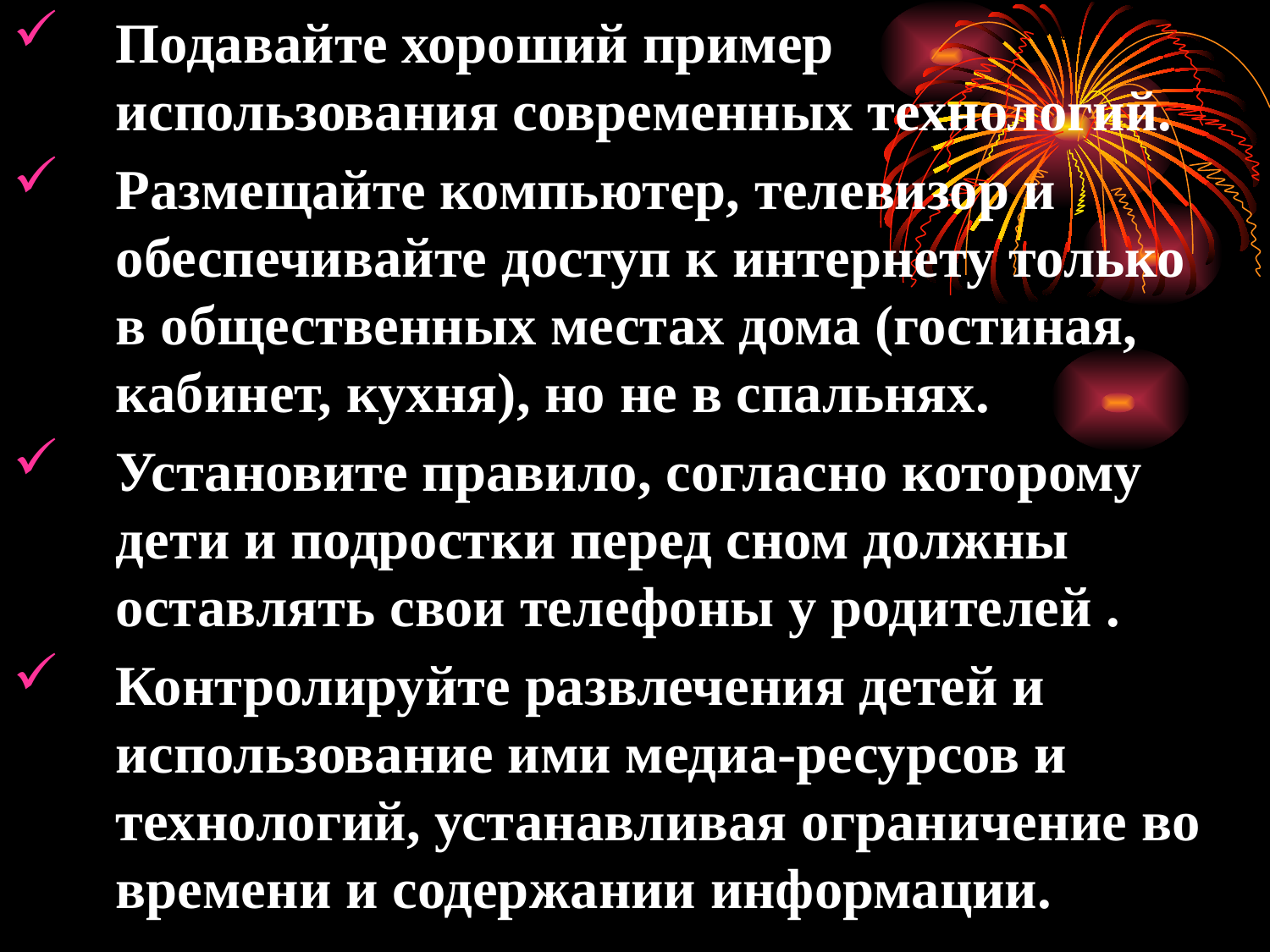

Подавайте хороший пример использования современных технологий.
Размещайте компьютер, телевизор и обеспечивайте доступ к интернету только в общественных местах дома (гостиная, кабинет, кухня), но не в спальнях.
Установите правило, согласно которому дети и подростки перед сном должны оставлять свои телефоны у родителей .
Контролируйте развлечения детей и использование ими медиа-ресурсов и технологий, устанавливая ограничение во времени и содержании информации.